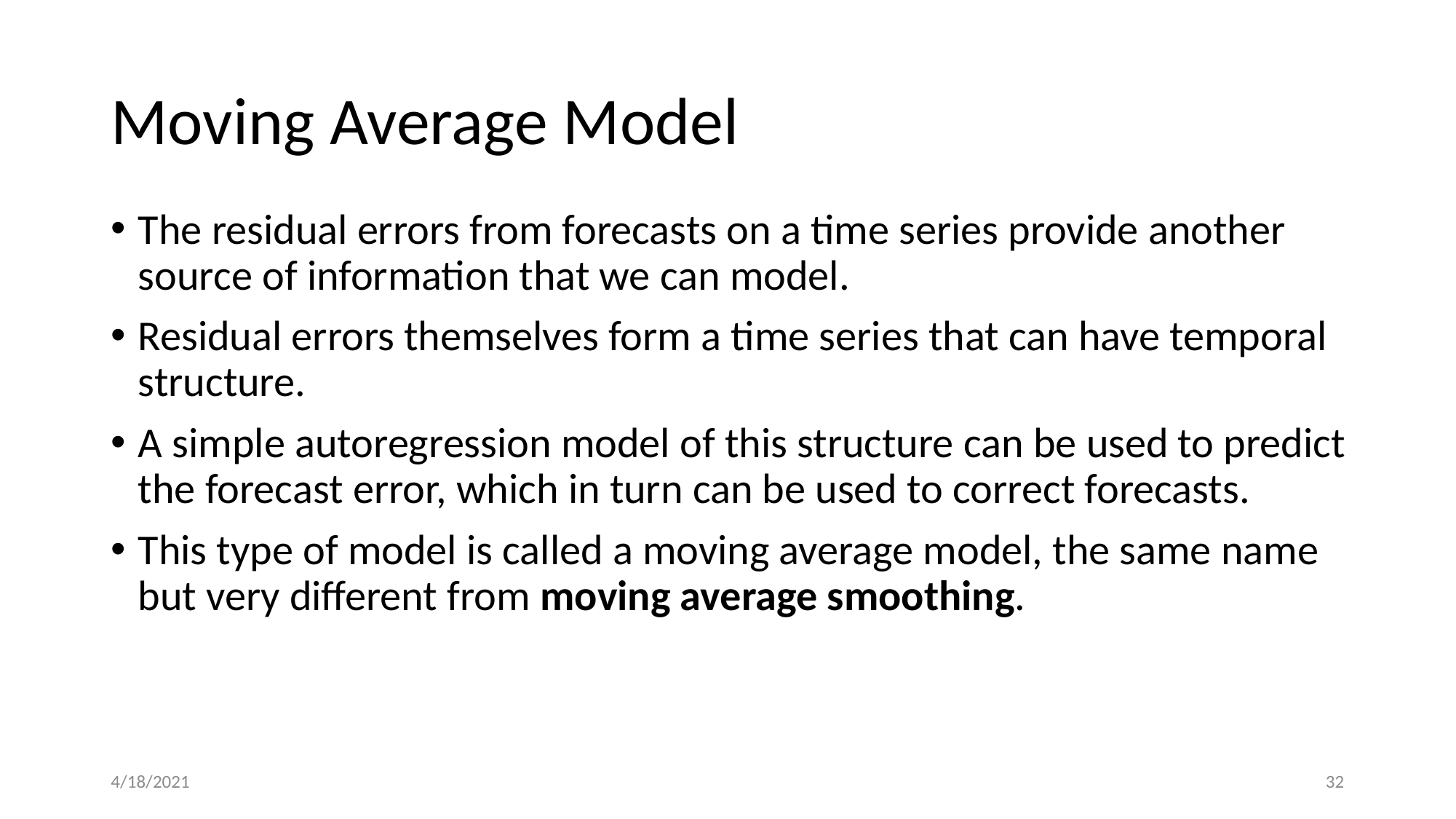

# Moving Average Model
The residual errors from forecasts on a time series provide another source of information that we can model.
Residual errors themselves form a time series that can have temporal structure.
A simple autoregression model of this structure can be used to predict the forecast error, which in turn can be used to correct forecasts.
This type of model is called a moving average model, the same name but very different from moving average smoothing.
4/18/2021
32